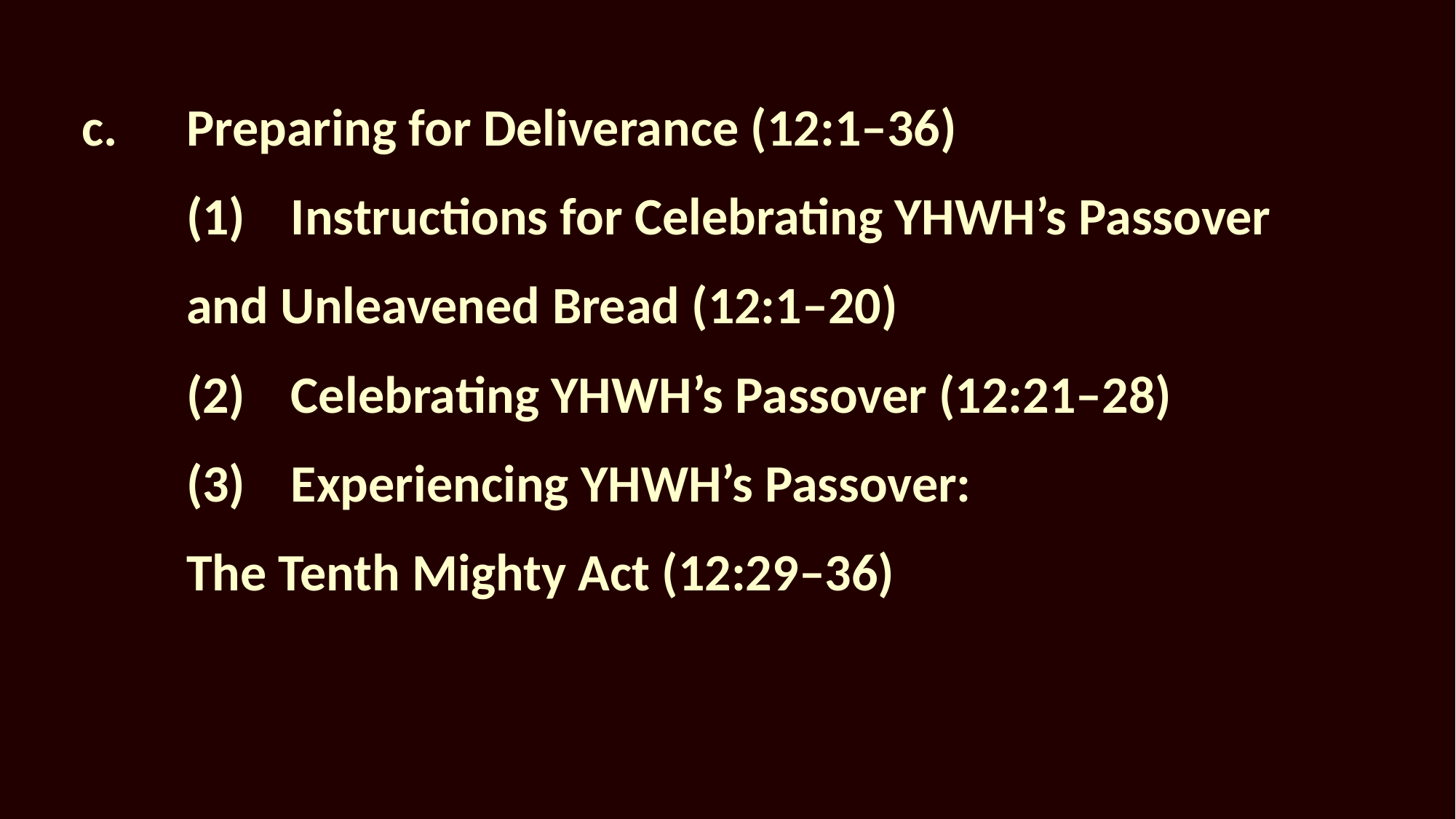

c.	Preparing for Deliverance (12:1–36)
	(1)	Instructions for Celebrating YHWH’s Passover
						and Unleavened Bread (12:1–20)
		(2)	Celebrating YHWH’s Passover (12:21–28)
		(3)	Experiencing YHWH’s Passover:
							The Tenth Mighty Act (12:29–36)